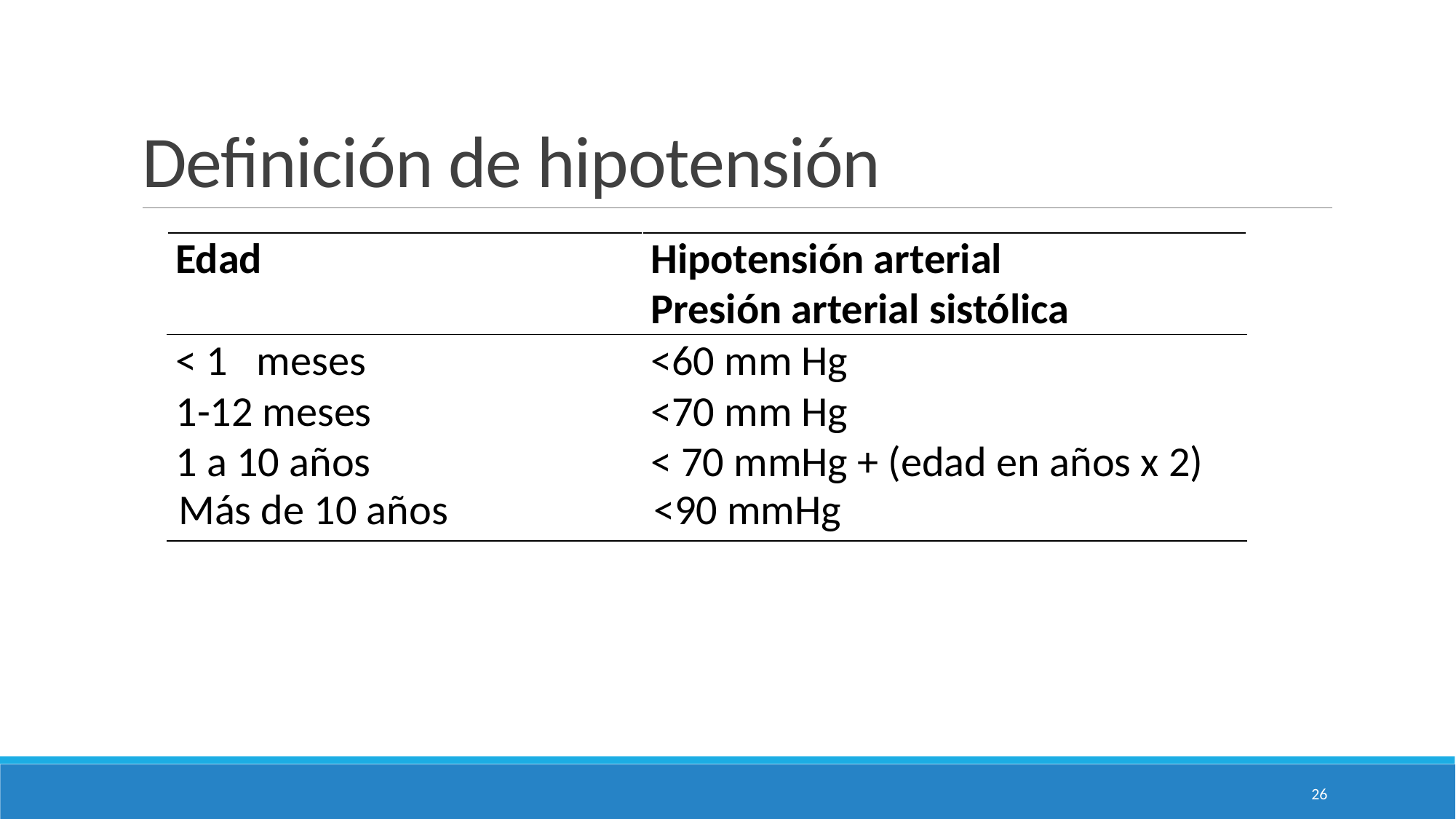

# Definición de hipotensión
| Edad | Hipotensión arterial Presión arterial sistólica |
| --- | --- |
| < 1 meses | <60 mm Hg |
| 1-12 meses | <70 mm Hg |
| 1 a 10 años | < 70 mmHg + (edad en años x 2) |
| Más de 10 años | <90 mmHg |
26